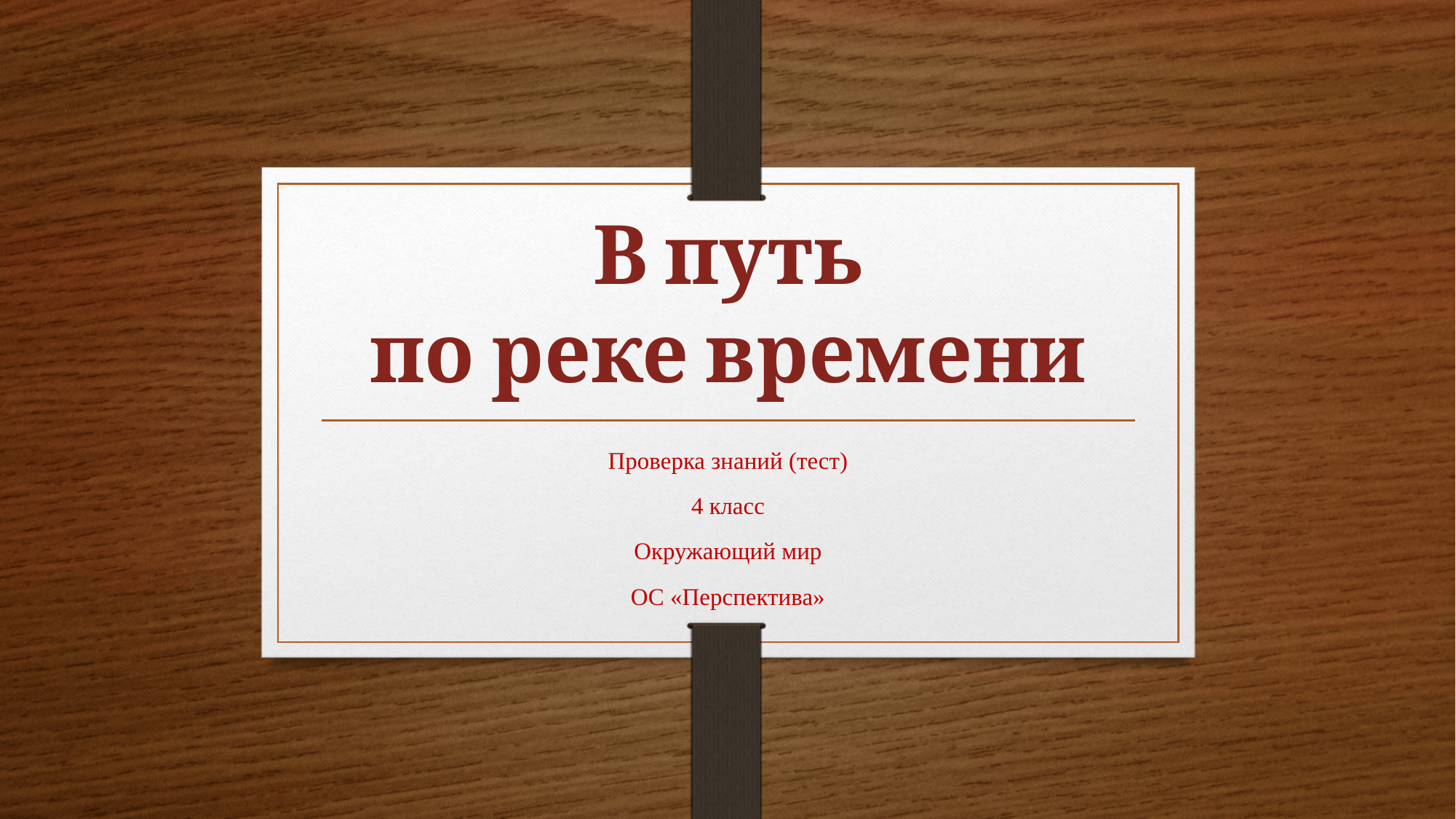

# В путь по реке времени
Проверка знаний (тест)
4 класс
Окружающий мир
ОС «Перспектива»